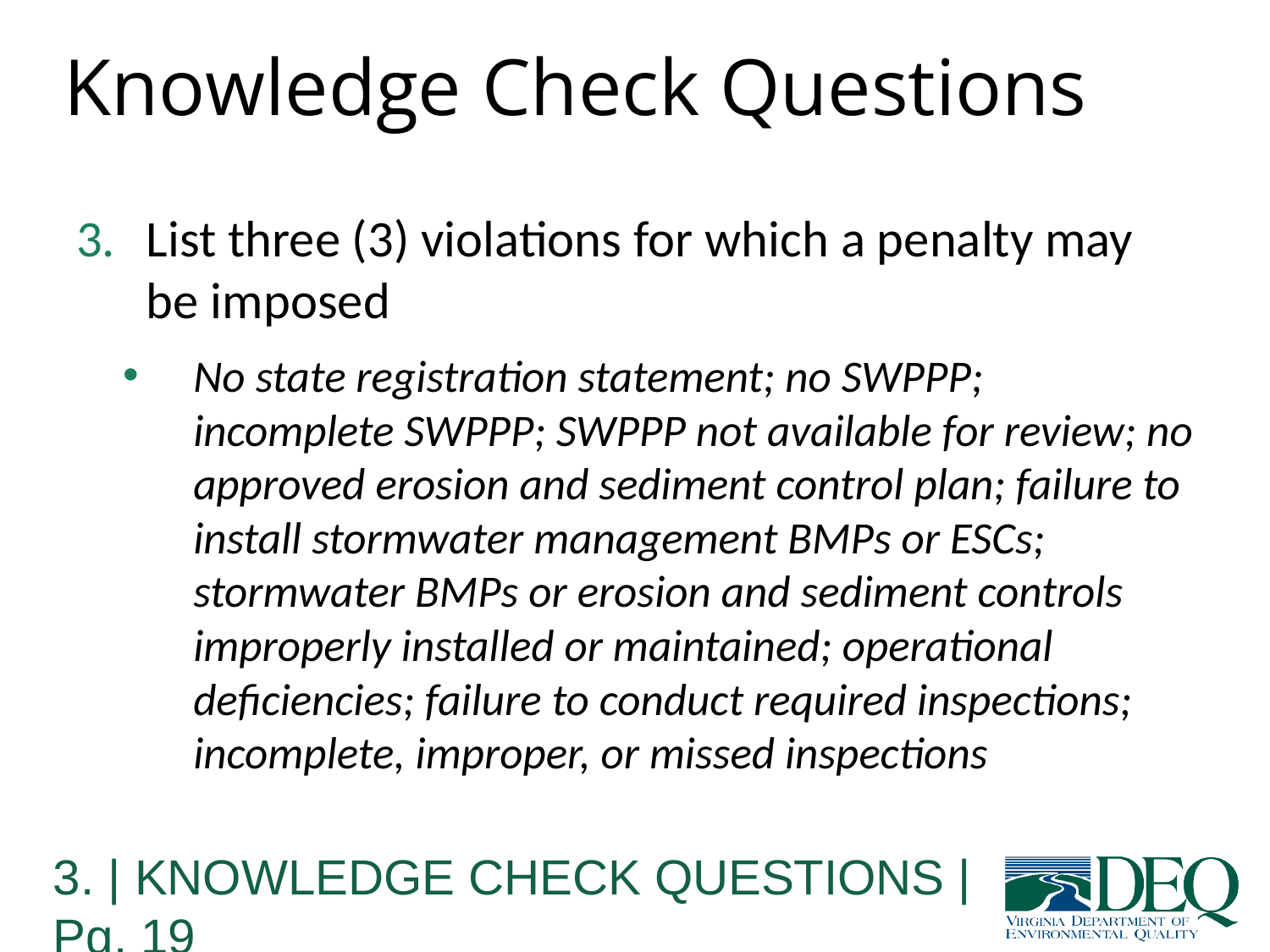

# Knowledge Check Questions
List three (3) violations for which a penalty may be imposed
No state registration statement; no SWPPP; incomplete SWPPP; SWPPP not available for review; no approved erosion and sediment control plan; failure to install stormwater management BMPs or ESCs; stormwater BMPs or erosion and sediment controls  improperly installed or maintained; operational deficiencies; failure to conduct required inspections; incomplete, improper, or missed inspections
3. | KNOWLEDGE CHECK QUESTIONS | Pg. 19